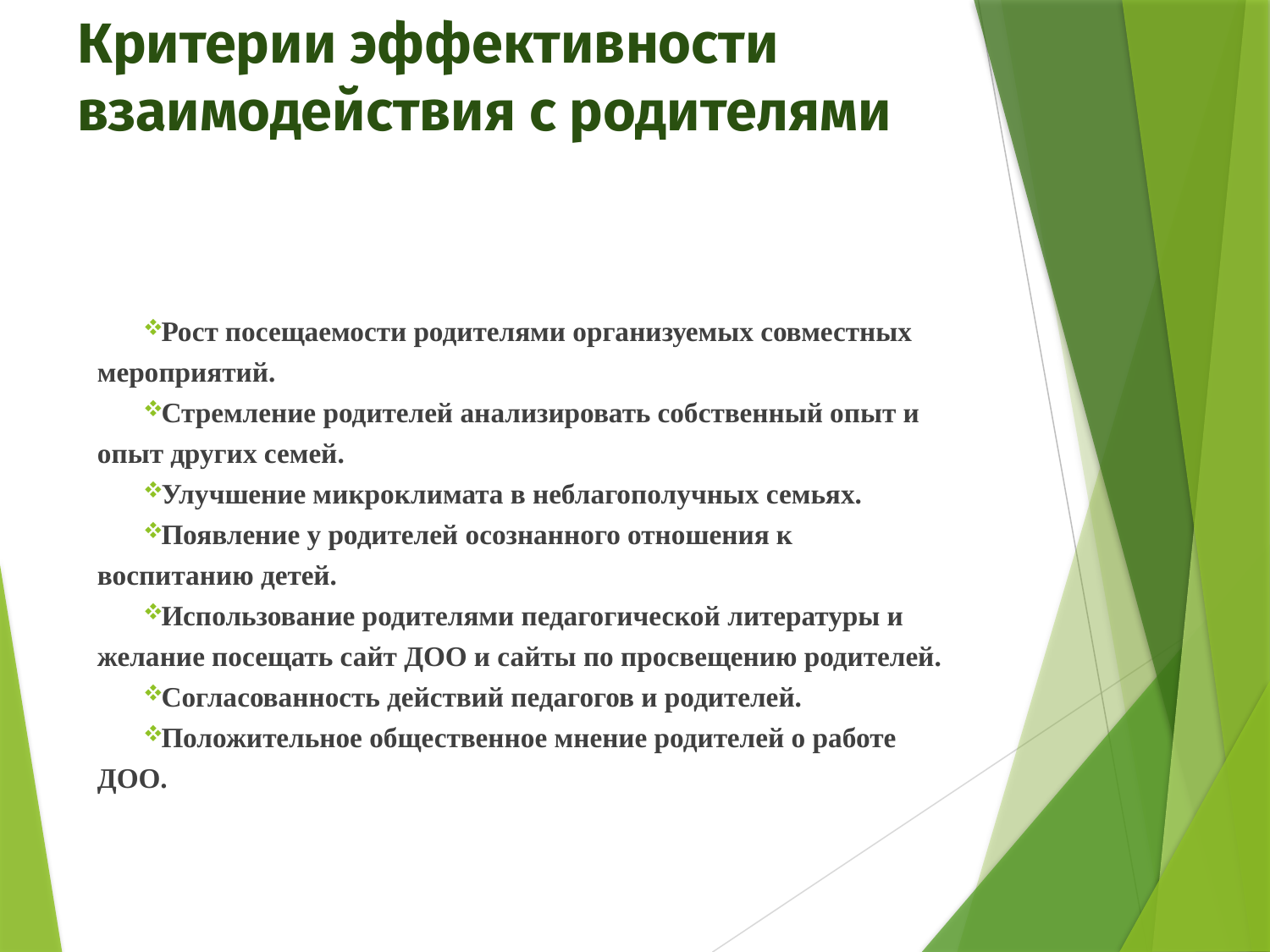

# Критерии эффективности взаимодействия с родителями
Рост посещаемости родителями организуемых совместных мероприятий.
Стремление родителей анализировать собственный опыт и опыт других семей.
Улучшение микроклимата в неблагополучных семьях.
Появление у родителей осознанного отношения к воспитанию детей.
Использование родителями педагогической литературы и желание посещать сайт ДОО и сайты по просвещению родителей.
Согласованность действий педагогов и родителей.
Положительное общественное мнение родителей о работе ДОО.